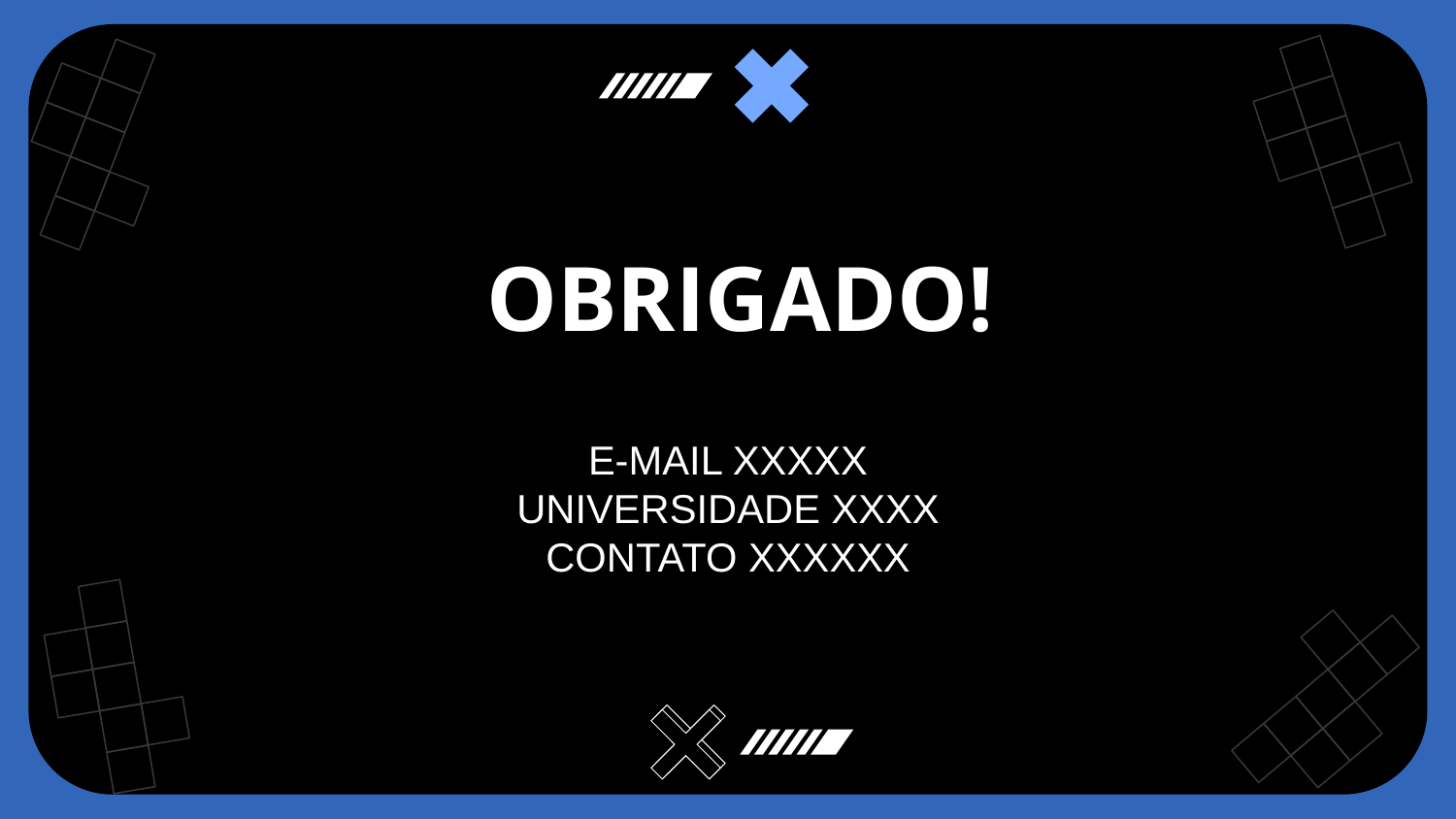

OBRIGADO!
# E-MAIL XXXXX UNIVERSIDADE XXXX CONTATO XXXXXX